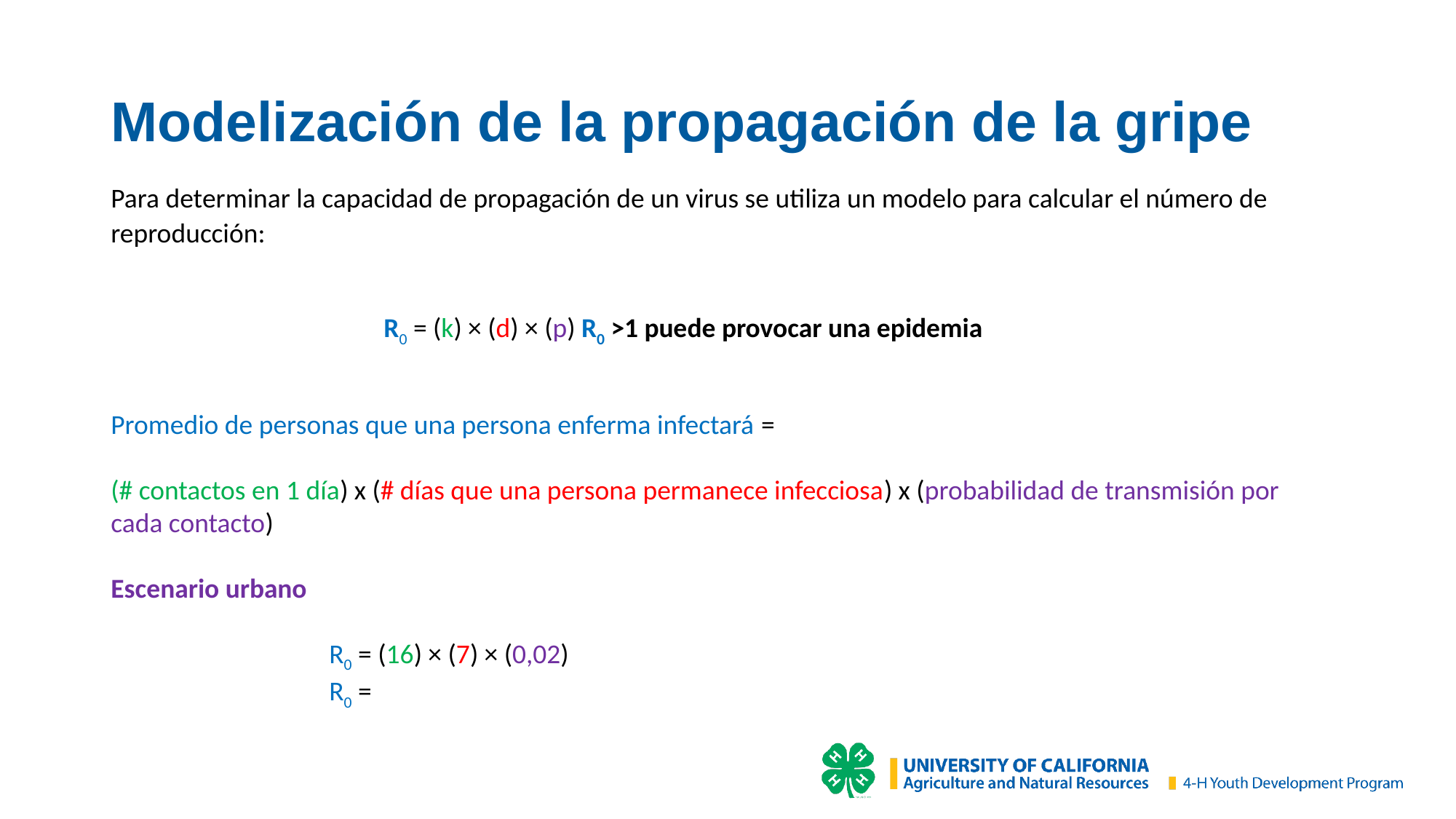

# Modelización de la propagación de la gripe
Para determinar la capacidad de propagación de un virus se utiliza un modelo para calcular el número de reproducción:

	R0 = (k) × (d) × (p) R0 >1 puede provocar una epidemia

Promedio de personas que una persona enferma infectará =

(# contactos en 1 día) x (# días que una persona permanece infecciosa) x (probabilidad de transmisión por cada contacto)

Escenario urbano

		R0 = (16) × (7) × (0,02)
		R0 =